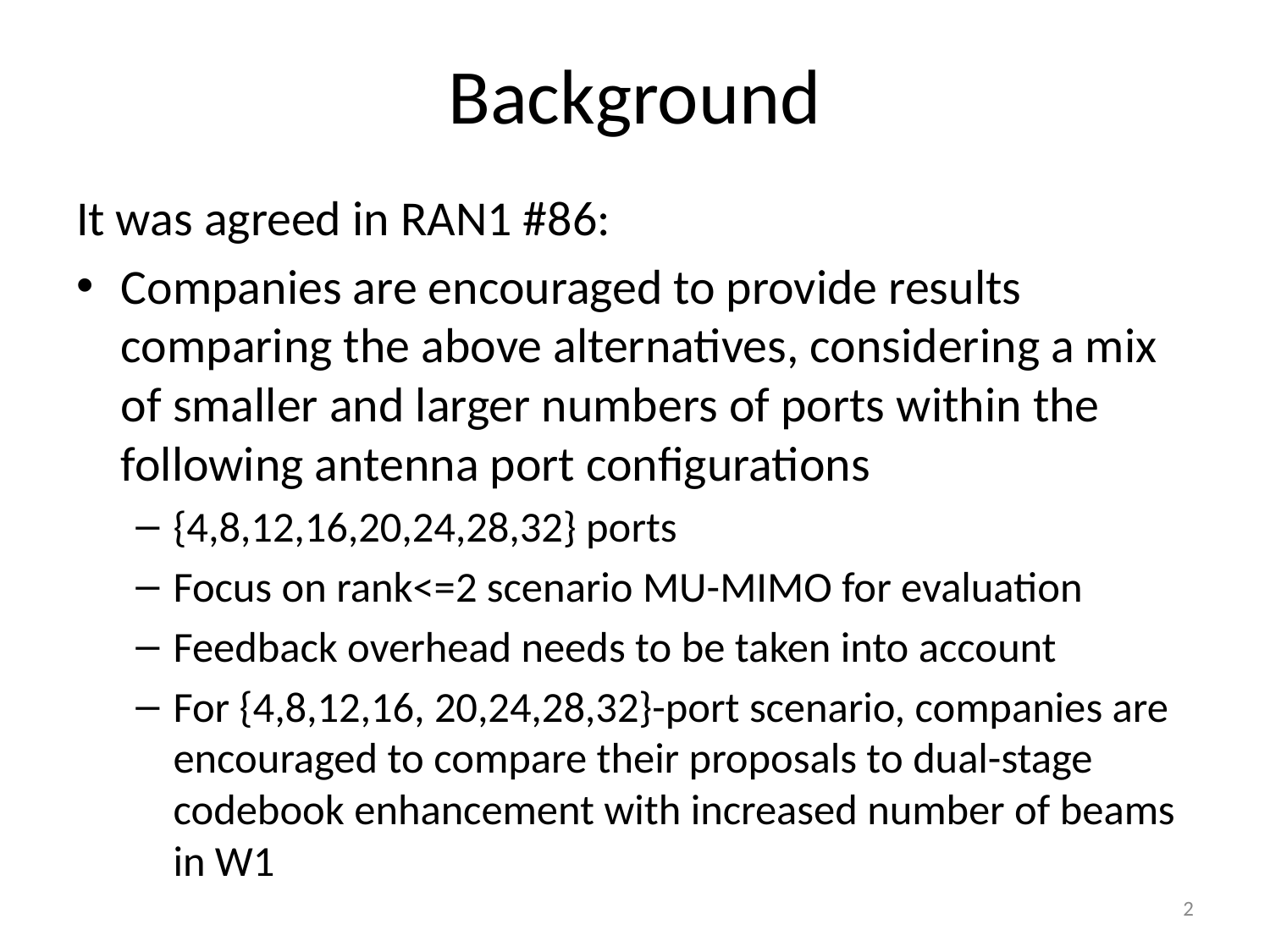

# Background
It was agreed in RAN1 #86:
Companies are encouraged to provide results comparing the above alternatives, considering a mix of smaller and larger numbers of ports within the following antenna port configurations
{4,8,12,16,20,24,28,32} ports
Focus on rank<=2 scenario MU-MIMO for evaluation
Feedback overhead needs to be taken into account
For {4,8,12,16, 20,24,28,32}-port scenario, companies are encouraged to compare their proposals to dual-stage codebook enhancement with increased number of beams in W1

2